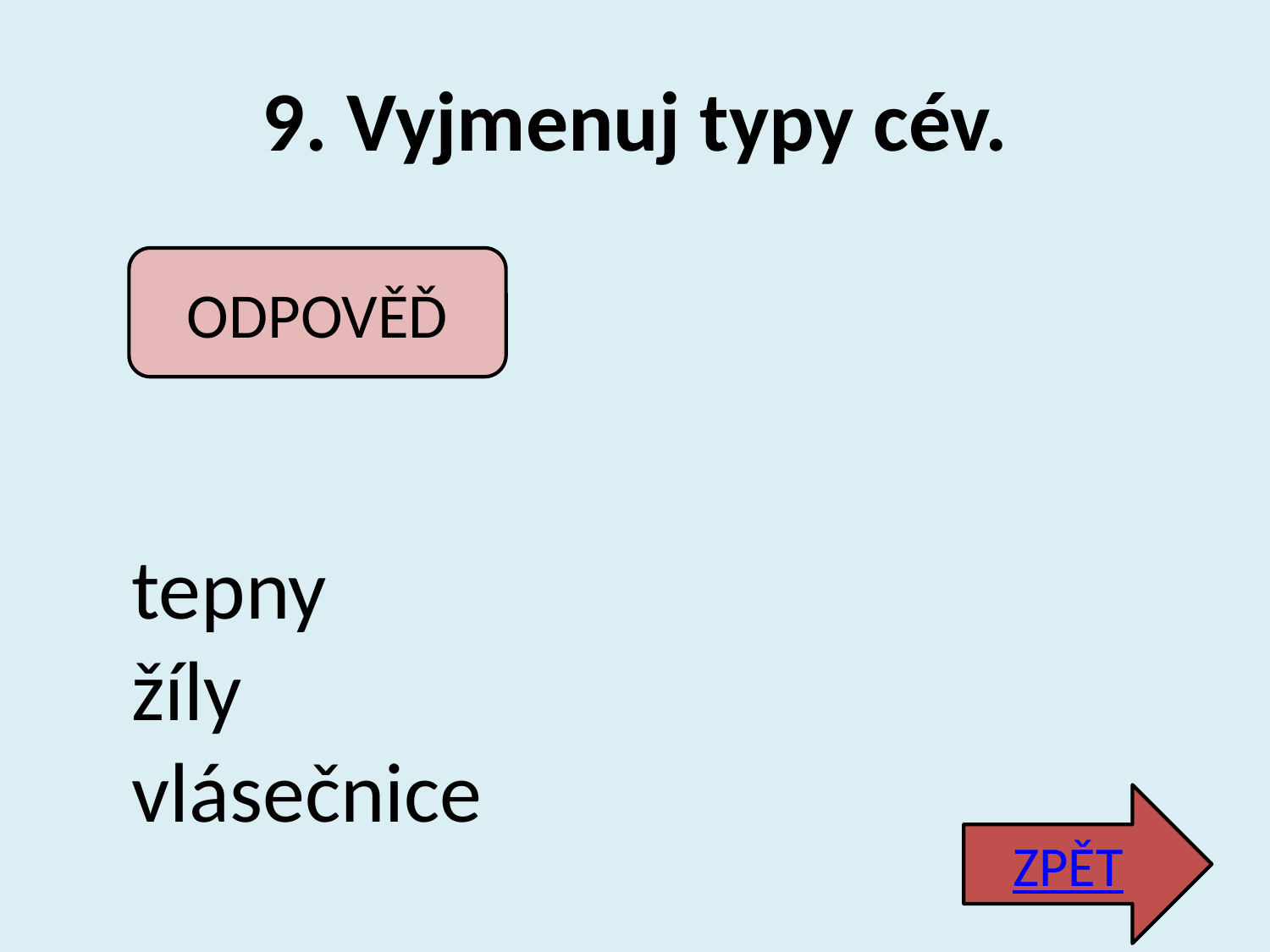

# 9. Vyjmenuj typy cév.

ODPOVĚĎ

tepny
žíly
vlásečnice
ZPĚT